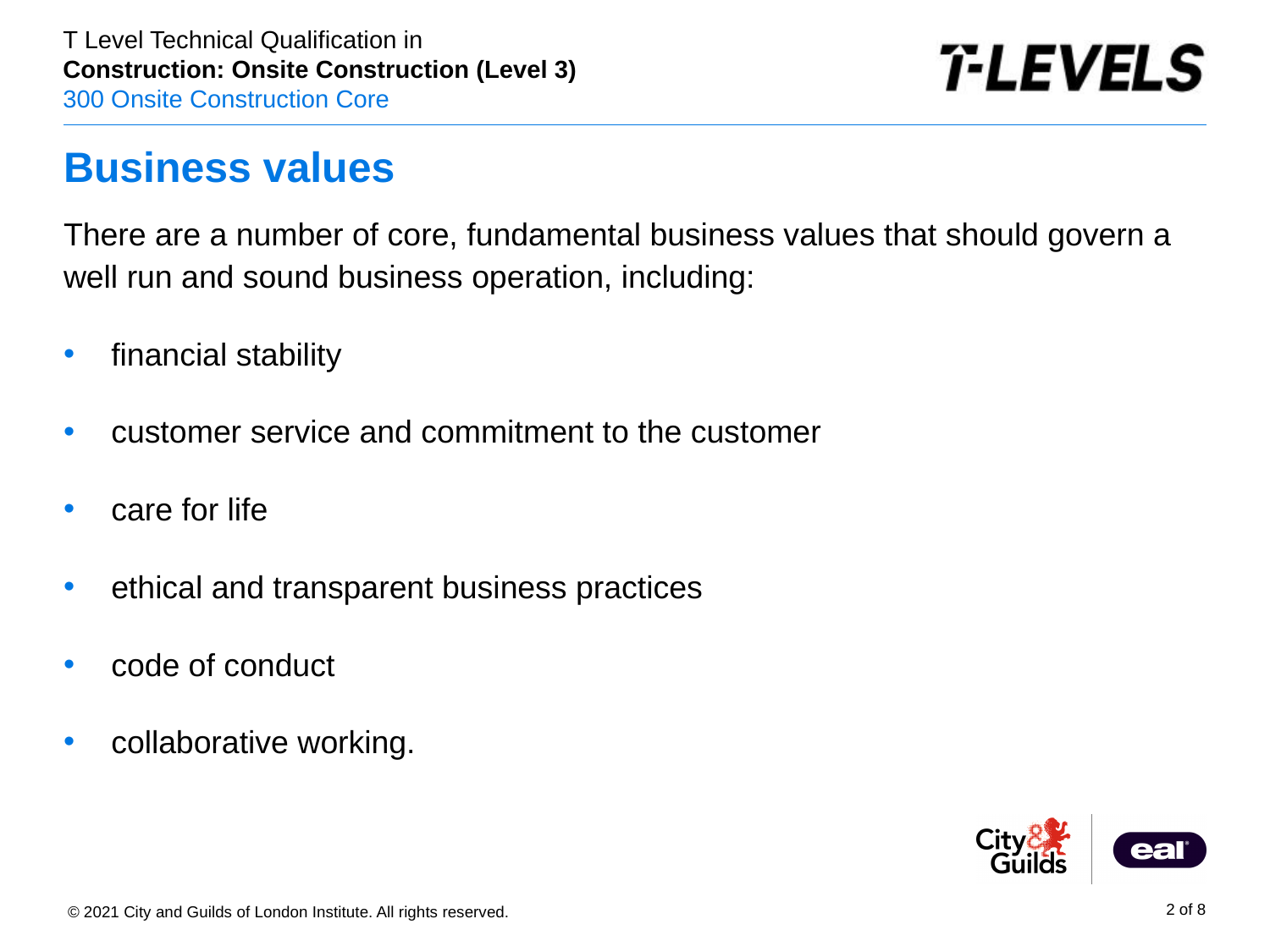

# Business values
There are a number of core, fundamental business values that should govern a well run and sound business operation, including:
financial stability
customer service and commitment to the customer
care for life
ethical and transparent business practices
code of conduct
collaborative working.